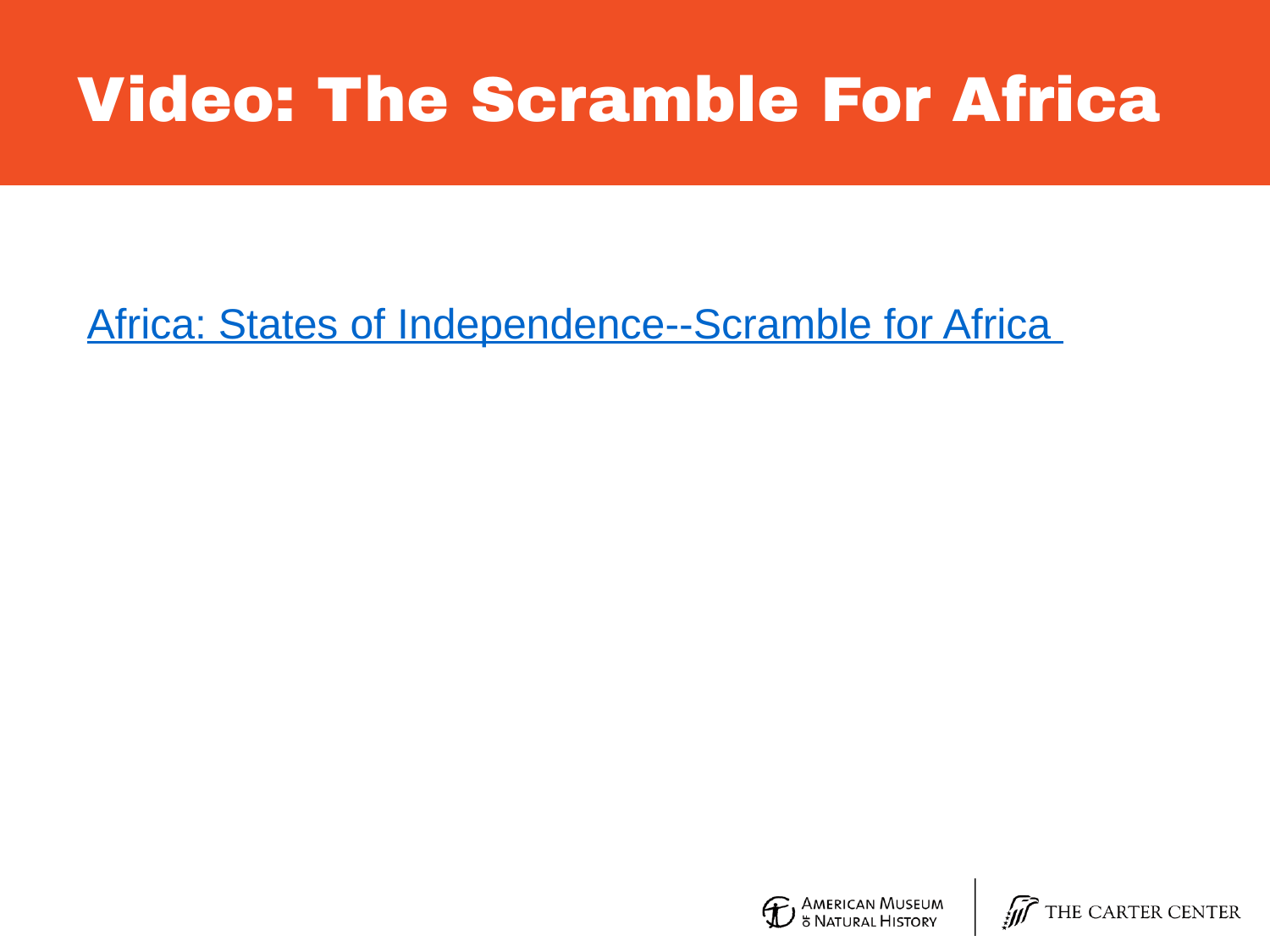

# Video: The Scramble For Africa
Africa: States of Independence--Scramble for Africa